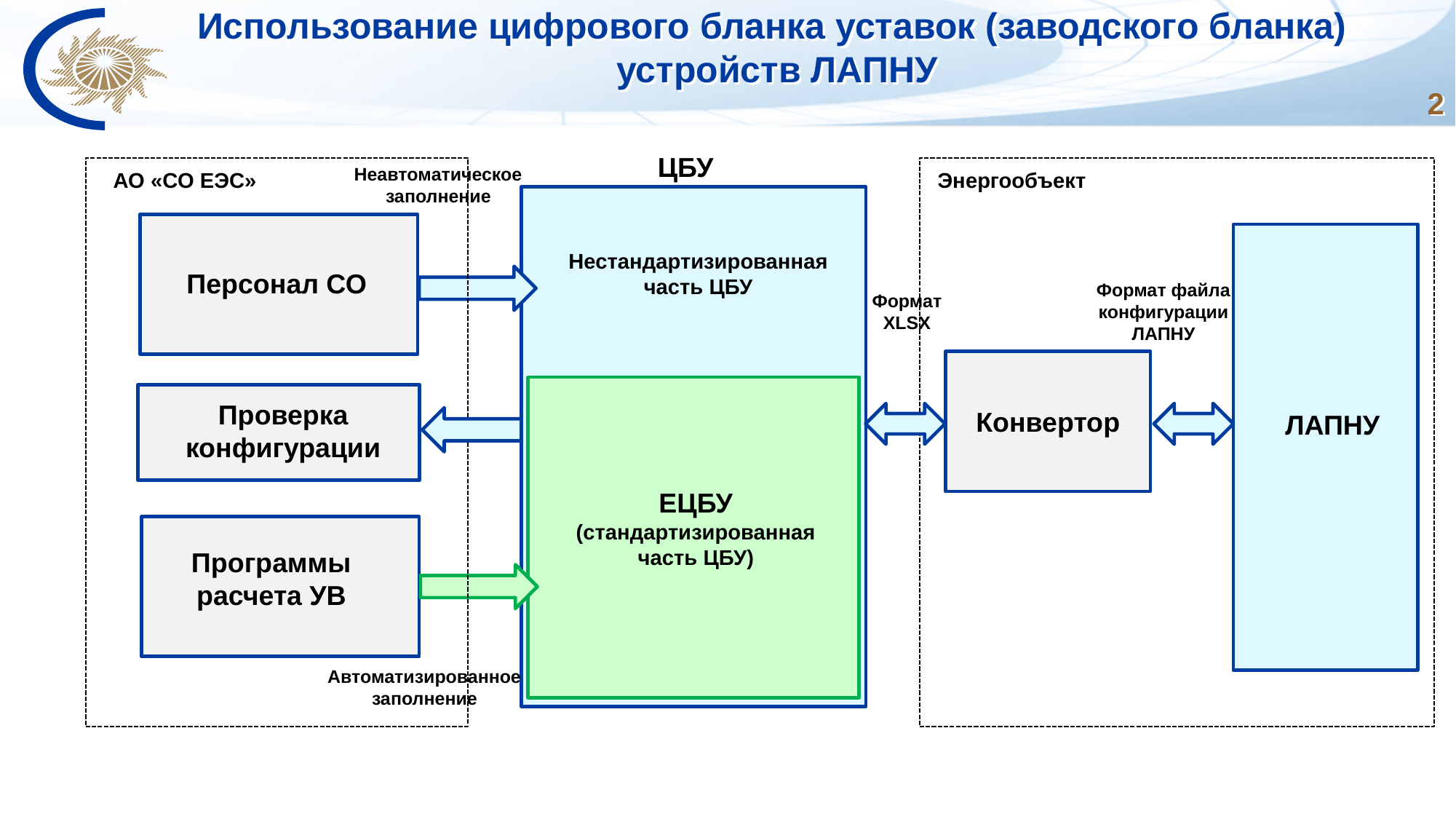

# Использование цифрового бланка уставок (заводского бланка) устройств ЛАПНУ
2
ЦБУ
Неавтоматическое заполнение

АО «СО ЕЭС»
Энергообъект

Нестандартизированная часть ЦБУ
Персонал СО

Формат файла конфигурации ЛАПНУ
Формат XLSX

Проверка конфигурации
Конвертор
ЛАПНУ

ЕЦБУ
(стандартизированная часть ЦБУ)

Программы расчета УВ

Автоматизированное заполнение